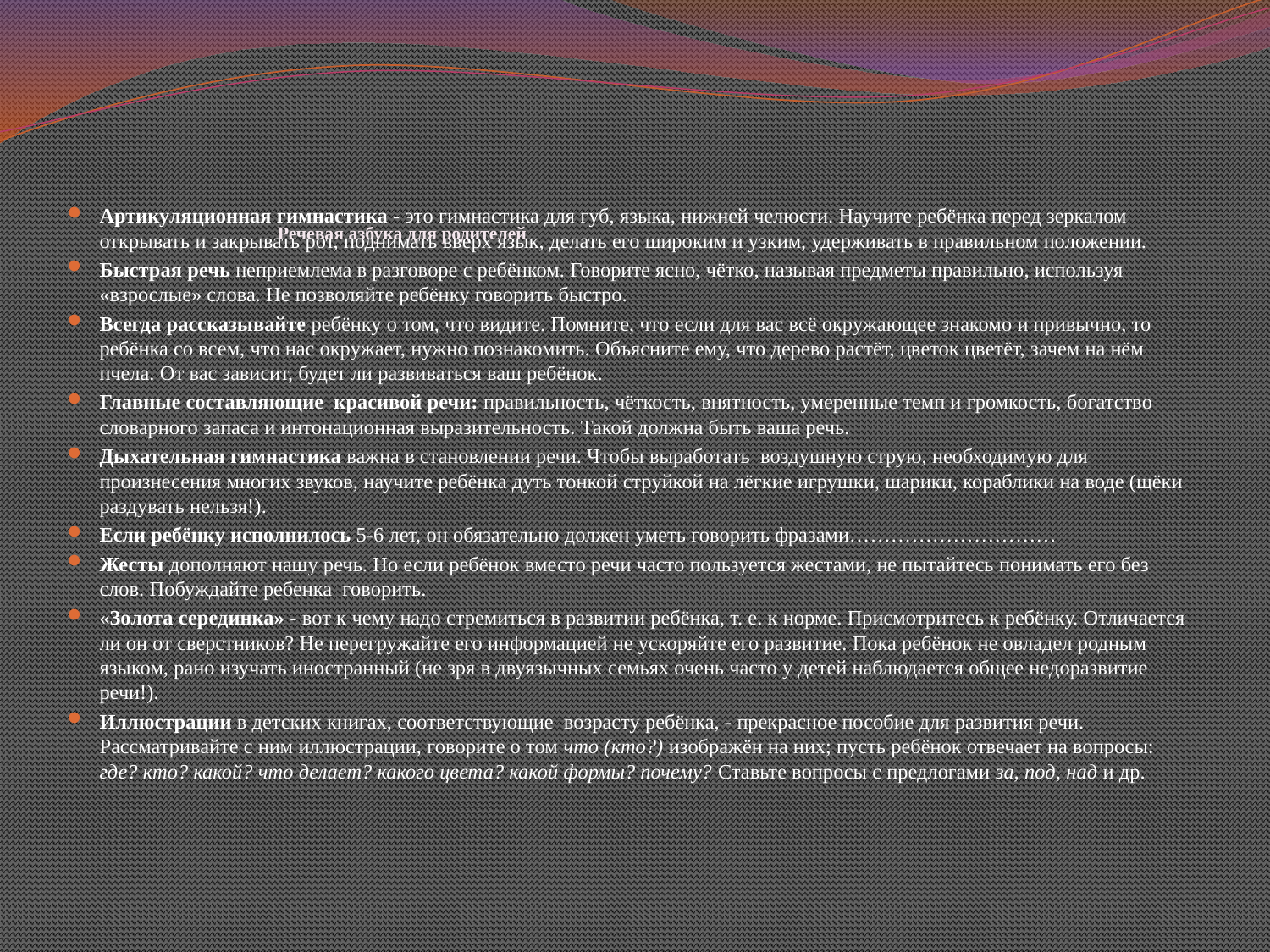

# Речевая азбука для родителей
Артикуляционная гимнастика - это гимнастика для губ, языка, нижней челюсти. Научите ребёнка перед зеркалом открывать и закрывать рот, поднимать вверх язык, делать его широким и узким, удерживать в правильном положении.
Быстрая речь неприемлема в разговоре с ребёнком. Говорите ясно, чётко, называя предметы правильно, используя «взрослые» слова. Не позволяйте ребёнку говорить быстро.
Всегда рассказывайте ребёнку о том, что видите. Помните, что если для вас всё окружающее знакомо и привычно, то ребёнка со всем, что нас окружает, нужно познакомить. Объясните ему, что дерево растёт, цветок цветёт, зачем на нём пчела. От вас зависит, будет ли развиваться ваш ребёнок.
Главные составляющие  красивой речи: правильность, чёткость, внятность, умеренные темп и громкость, богатство словарного запаса и интонационная выразительность. Такой должна быть ваша речь.
Дыхательная гимнастика важна в становлении речи. Чтобы выработать  воздушную струю, необходимую для произнесения многих звуков, научите ребёнка дуть тонкой струйкой на лёгкие игрушки, шарики, кораблики на воде (щёки раздувать нельзя!).
Если ребёнку исполнилось 5-6 лет, он обязательно должен уметь говорить фразами…………………………
Жесты дополняют нашу речь. Но если ребёнок вместо речи часто пользуется жестами, не пытайтесь понимать его без слов. Побуждайте ребенка  говорить.
«Золота серединка» - вот к чему надо стремиться в развитии ребёнка, т. е. к норме. Присмотритесь к ребёнку. Отличается ли он от сверстников? Не перегружайте его информацией не ускоряйте его развитие. Пока ребёнок не овладел родным языком, рано изучать иностранный (не зря в двуязычных семьях очень часто у детей наблюдается общее недоразвитие речи!).
Иллюстрации в детских книгах, соответствующие  возрасту ребёнка, - прекрасное пособие для развития речи. Рассматривайте с ним иллюстрации, говорите о том что (кто?) изображён на них; пусть ребёнок отвечает на вопросы: где? кто? какой? что делает? какого цвета? какой формы? почему? Ставьте вопросы с предлогами за, под, над и др.